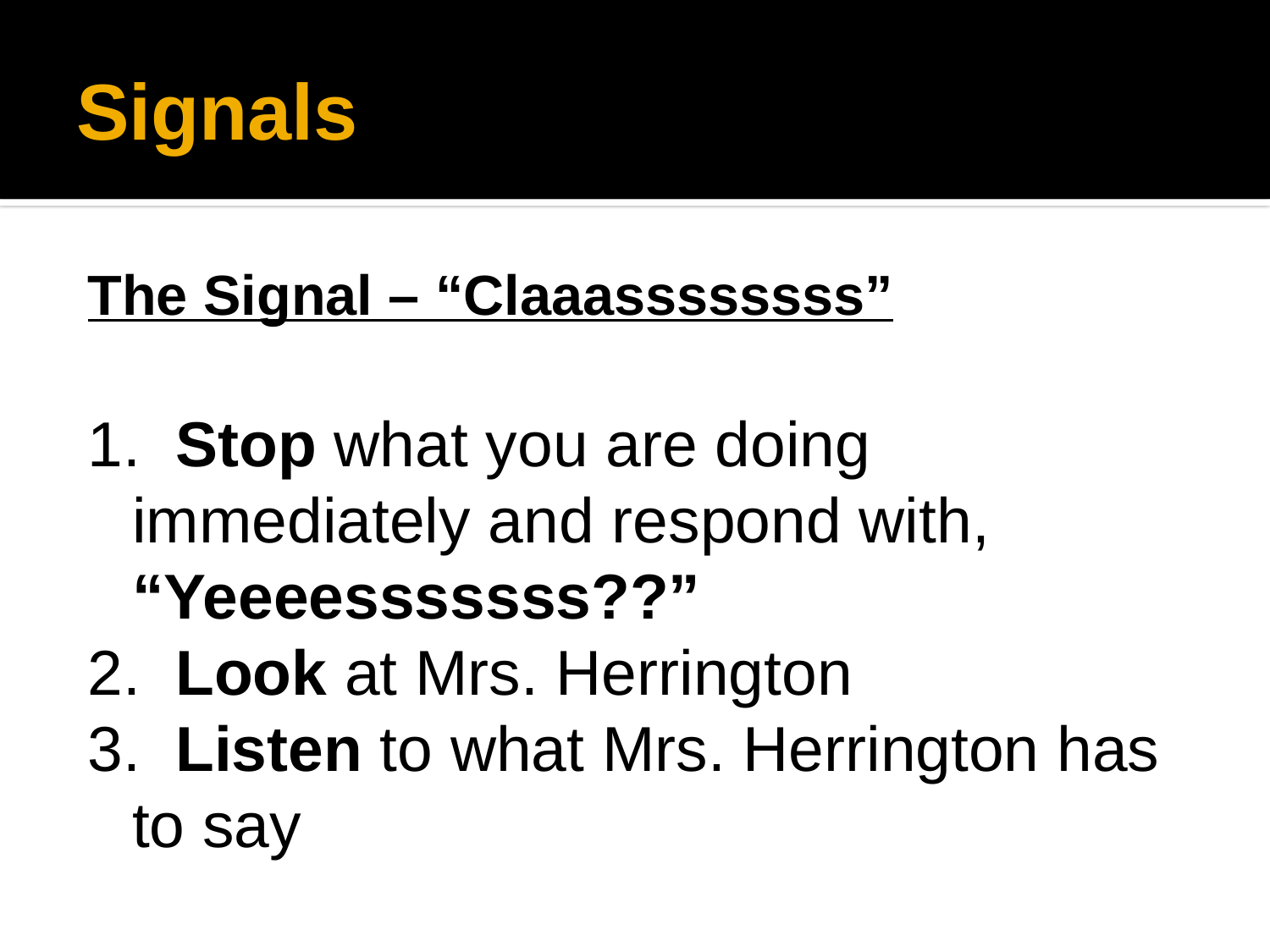

# Signals
The Signal – “Claaassssssss”

1.  Stop what you are doing immediately and respond with, “Yeeeesssssss??”
2.  Look at Mrs. Herrington
3.  Listen to what Mrs. Herrington has to say